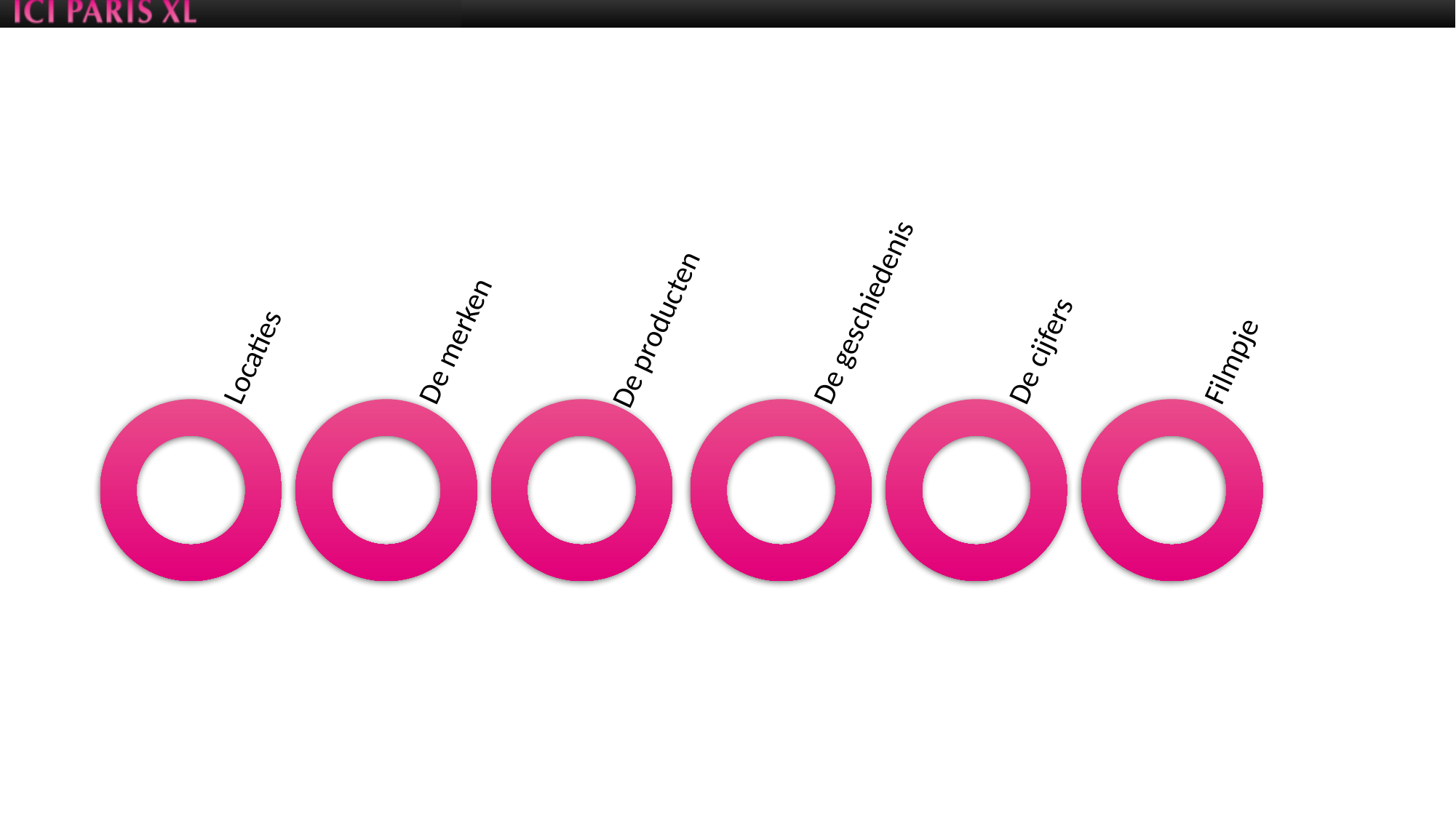

#
Locaties
De merken
De producten
De geschiedenis
De cijfers
Filmpje